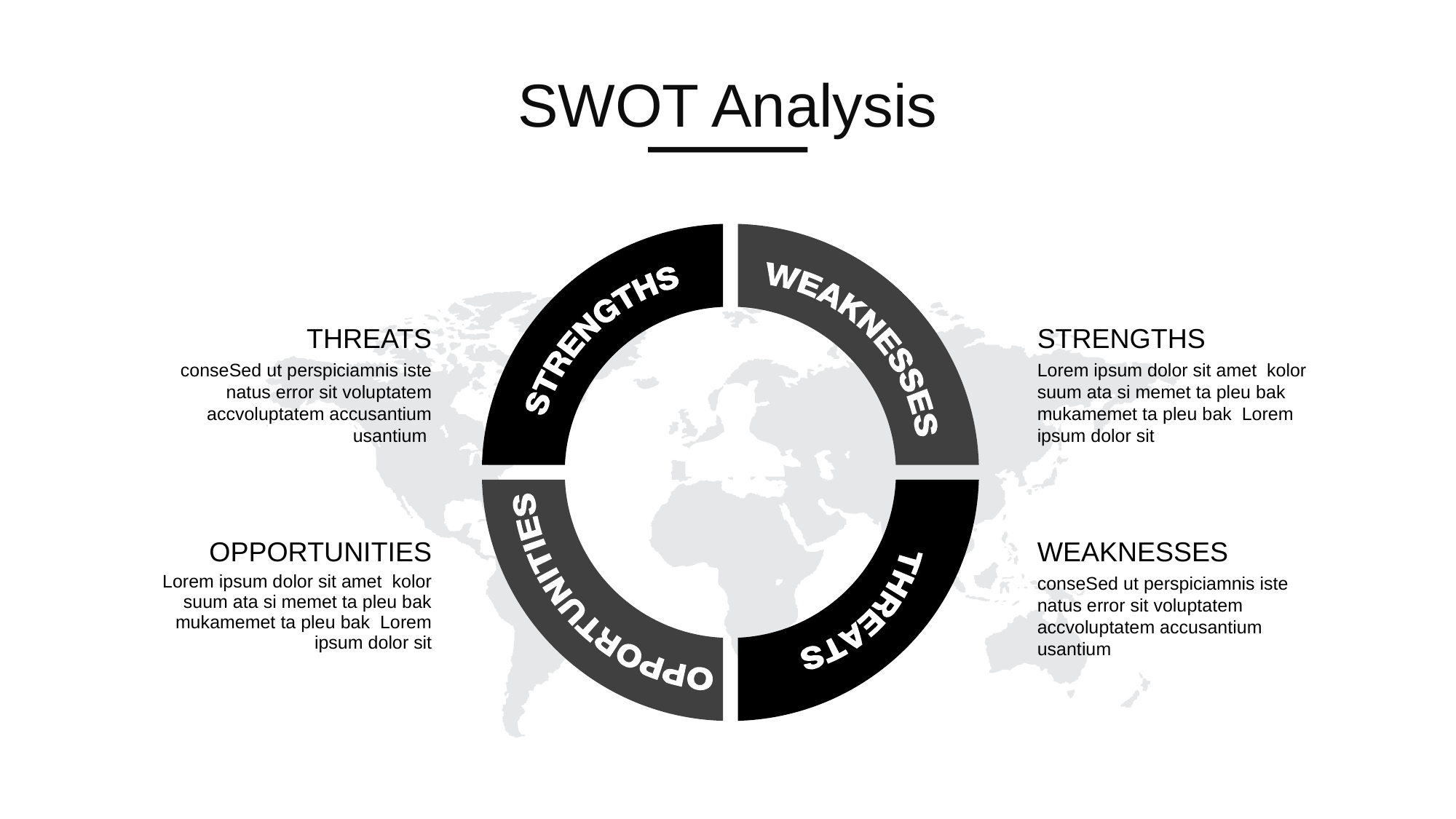

SWOT Analysis

THREATS
STRENGTHS

Lorem ipsum dolor sit amet  kolor suum ata si memet ta pleu bak mukamemet ta pleu bak  Lorem ipsum dolor sit
conseSed ut perspiciamnis iste natus error sit voluptatem accvoluptatem accusantium usantium

OPPORTUNITIES
WEAKNESSES

Lorem ipsum dolor sit amet  kolor suum ata si memet ta pleu bak mukamemet ta pleu bak  Lorem ipsum dolor sit
conseSed ut perspiciamnis iste natus error sit voluptatem accvoluptatem accusantium usantium